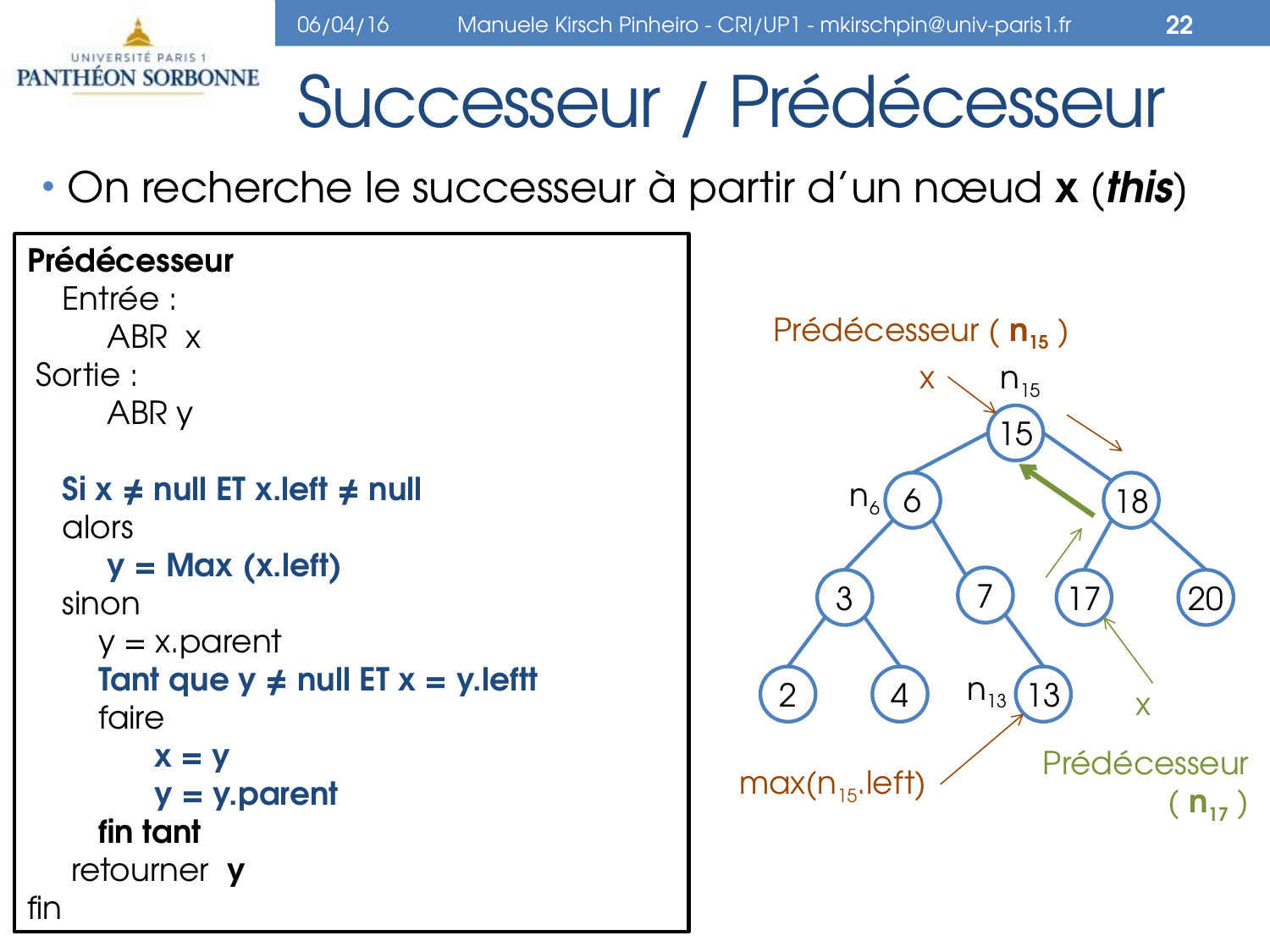

06/04/16
Manuele Kirsch Pinheiro - CRI/UP1 - mkirschpin@univ-paris1.fr
22
# Successeur / Prédécesseur
On recherche le successeur à partir d’un nœud x (this)
Prédécesseur
    Entrée :
         ABR  x
 Sortie :
         ABR y

    Si x ≠ null ET x.left ≠ null
    alors
         y = Max (x.left)
    sinon
        y = x.parent
        Tant que y ≠ null ET x = y.leftt
        faire
	x = y
	  	y = y.parent
        fin tant
     retourner  y
fin
Prédécesseur ( n15 )
x
n15
15
6
18
7
3
17
20
2
4
13
n6
n13
x
Prédécesseur ( n17 )
max(n15.left)